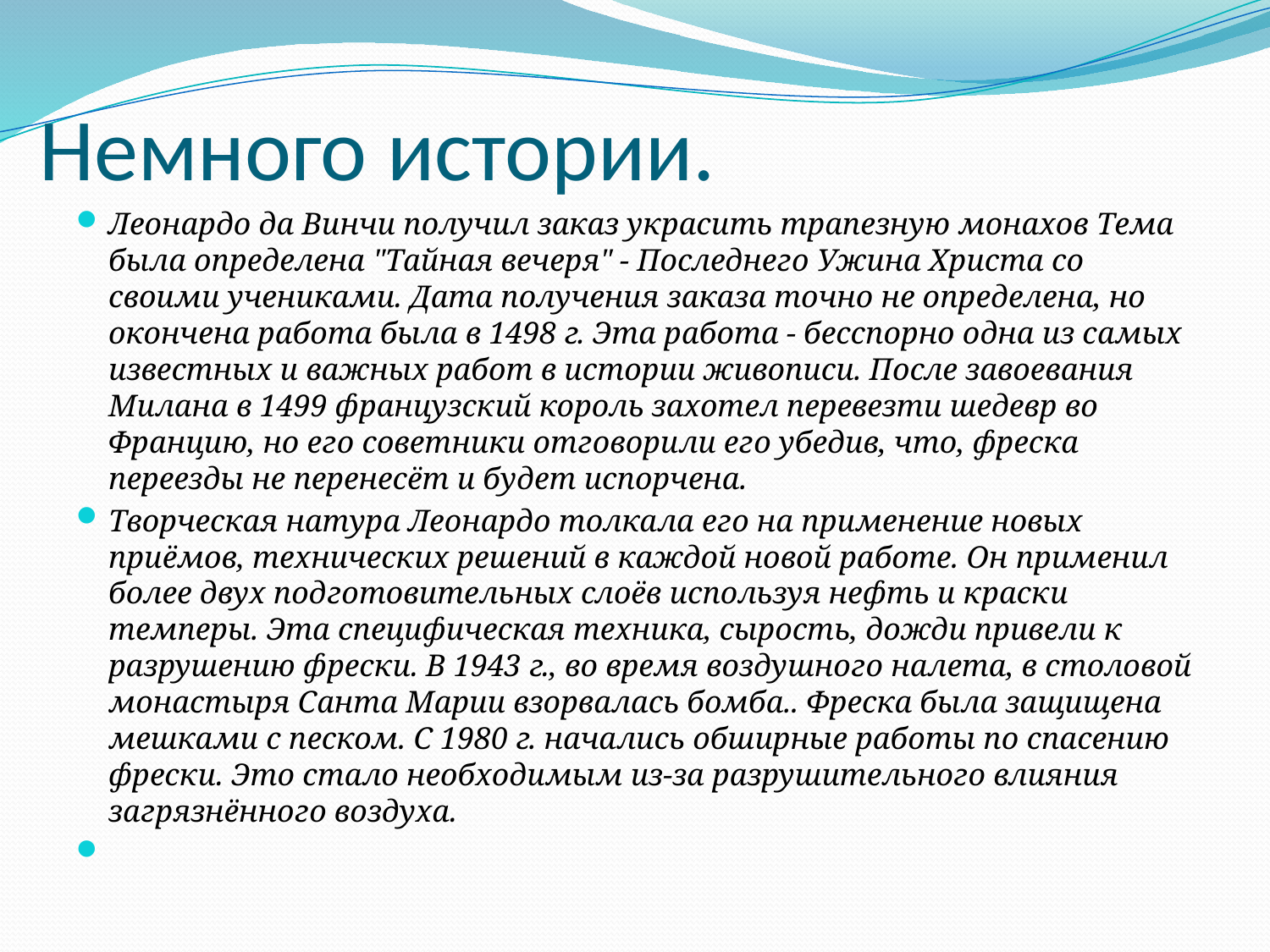

# Немного истории.
Леонардо да Винчи получил заказ украсить трапезную монахов Тема была определена "Тайная вечеря" - Последнего Ужина Христа со своими учениками. Дата получения заказа точно не определена, но окончена работа была в 1498 г. Эта работа - бесспорно одна из самых известных и важных работ в истории живописи. После завоевания Милана в 1499 французский король захотел перевезти шедевр во Францию, но его советники отговорили его убедив, что, фреска переезды не перенесёт и будет испорчена.
Творческая натура Леонардо толкала его на применение новых приёмов, технических решений в каждой новой работе. Он применил более двух подготовительных слоёв используя нефть и краски темперы. Эта специфическая техника, сырость, дожди привели к разрушению фрески. В 1943 г., во время воздушного налета, в столовой монастыря Санта Марии взорвалась бомба.. Фреска была защищена мешками с песком. С 1980 г. начались обширные работы по спасению фрески. Это стало необходимым из-за разрушительного влияния загрязнённого воздуха.